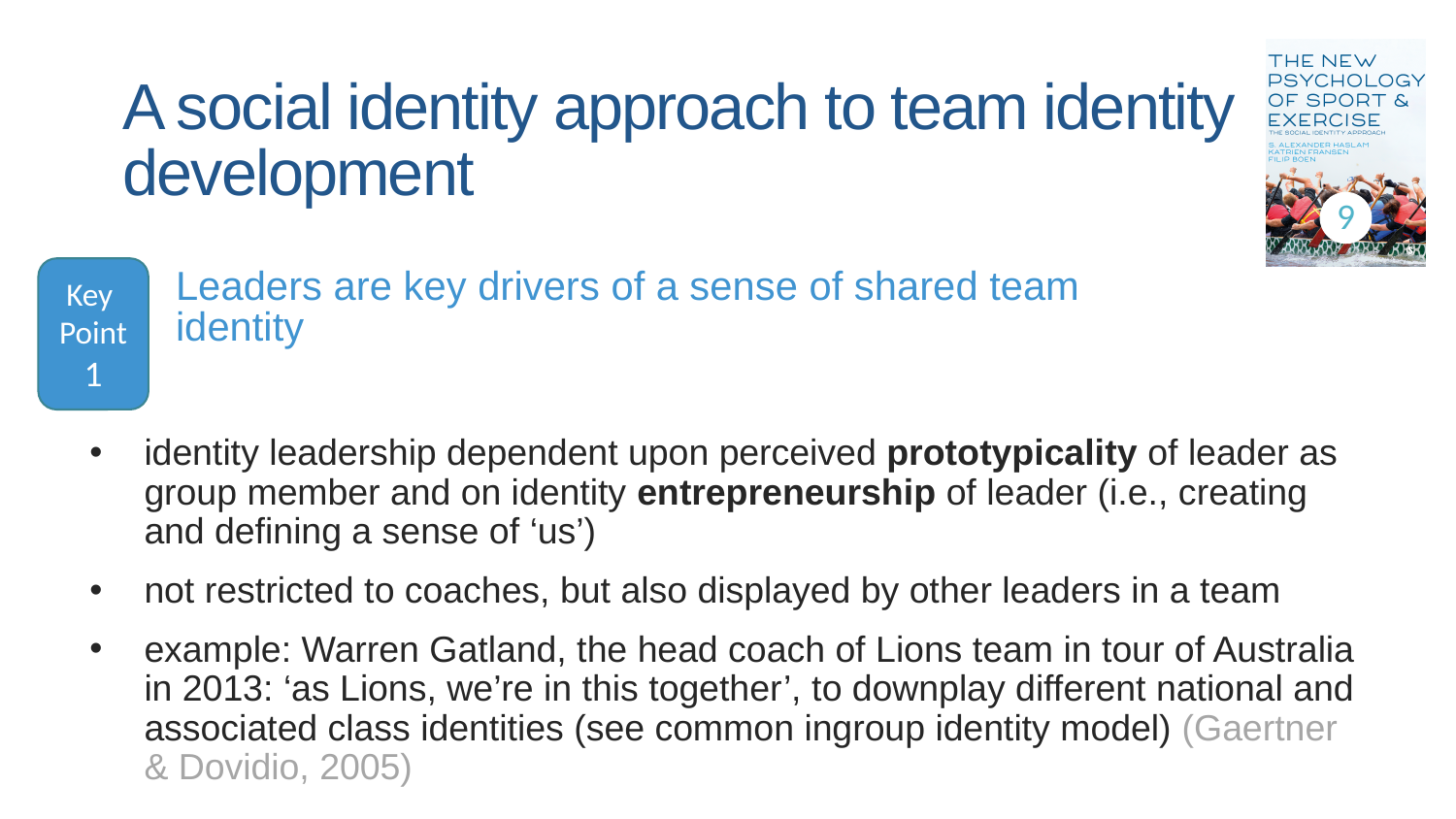

# A social identity approach to team identity development
9
Key
Point
1
Leaders are key drivers of a sense of shared team identity
identity leadership dependent upon perceived prototypicality of leader as group member and on identity entrepreneurship of leader (i.e., creating and defining a sense of ‘us’)
not restricted to coaches, but also displayed by other leaders in a team
example: Warren Gatland, the head coach of Lions team in tour of Australia in 2013: ‘as Lions, we’re in this together’, to downplay different national and associated class identities (see common ingroup identity model) (Gaertner & Dovidio, 2005)